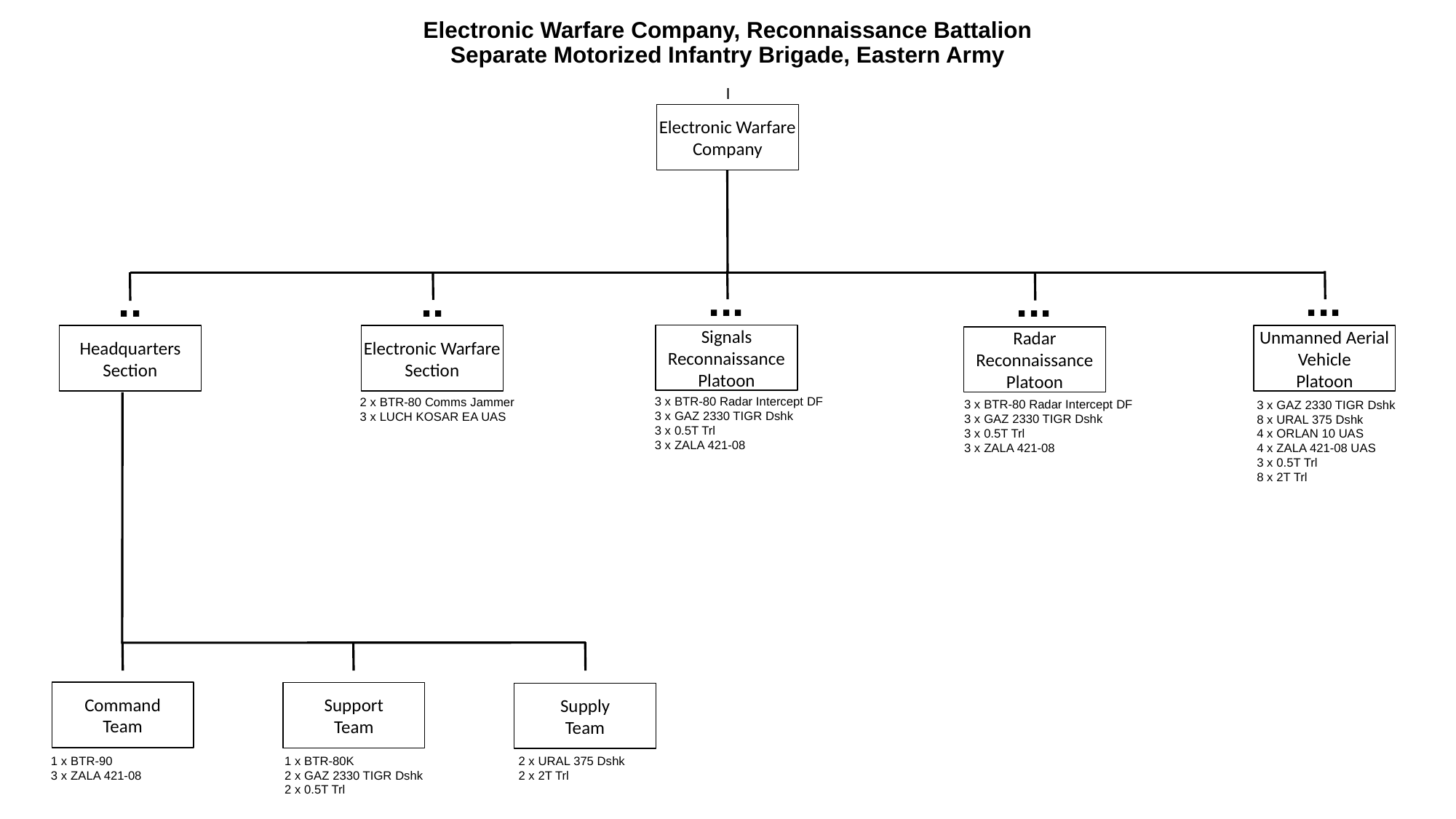

# Electronic Warfare Company, Reconnaissance Battalion Separate Motorized Infantry Brigade, Eastern Army
I
Electronic Warfare
Company
...
...
..
...
..
Signals Reconnaissance
Platoon
Headquarters
Section
Electronic Warfare
Section
Unmanned Aerial Vehicle
Platoon
Radar Reconnaissance Platoon
3 x BTR-80 Radar Intercept DF
3 x GAZ 2330 TIGR Dshk
3 x 0.5T Trl
3 x ZALA 421-08
2 x BTR-80 Comms Jammer
3 x LUCH KOSAR EA UAS
3 x BTR-80 Radar Intercept DF
3 x GAZ 2330 TIGR Dshk
3 x 0.5T Trl
3 x ZALA 421-08
3 x GAZ 2330 TIGR Dshk
8 x URAL 375 Dshk
4 x ORLAN 10 UAS
4 x ZALA 421-08 UAS
3 x 0.5T Trl
8 x 2T Trl
Command
Team
Support
Team
Supply
Team
1 x BTR-90
3 x ZALA 421-08
1 x BTR-80K
2 x GAZ 2330 TIGR Dshk
2 x 0.5T Trl
2 x URAL 375 Dshk
2 x 2T Trl